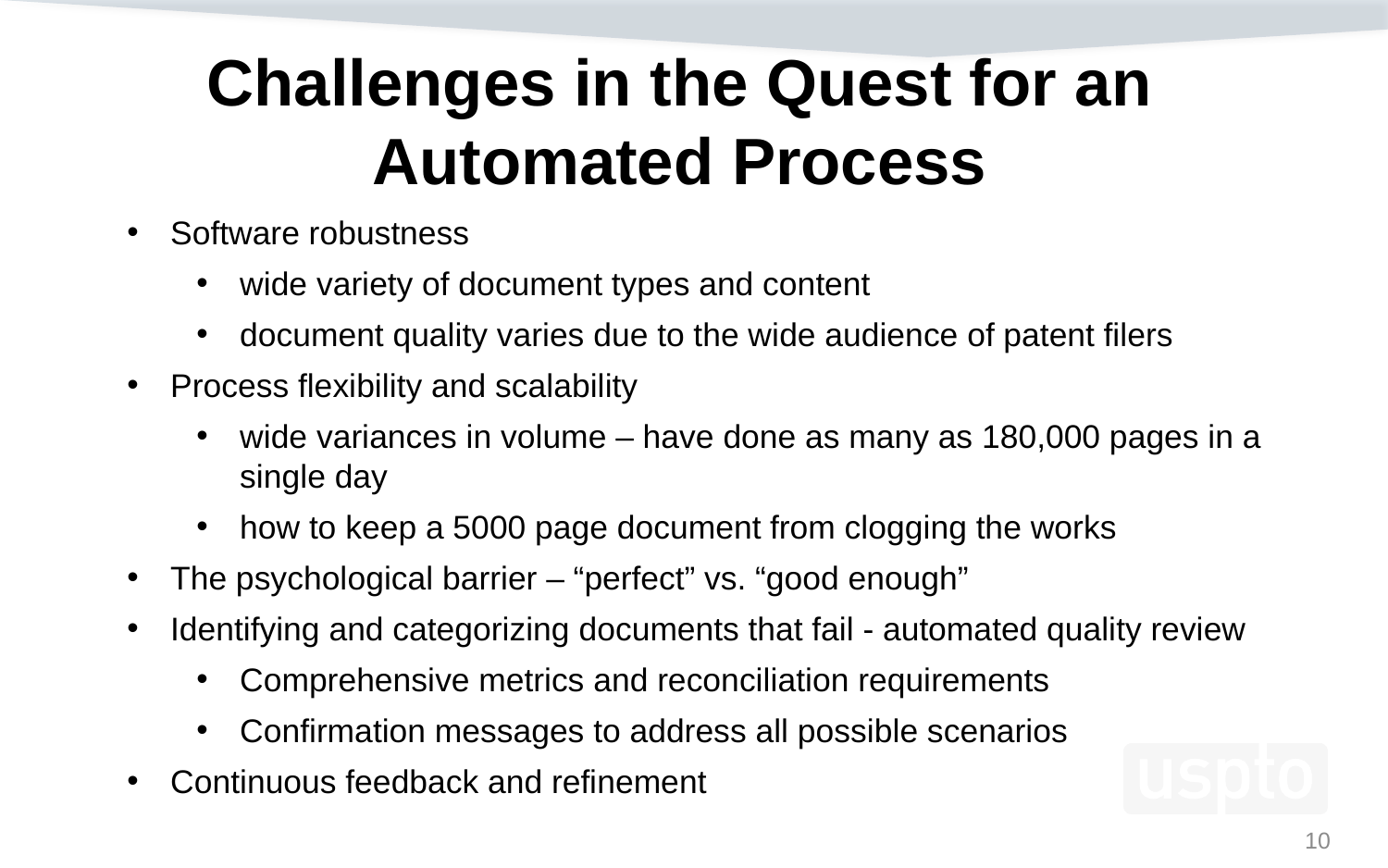

# Challenges in the Quest for an Automated Process
Software robustness
wide variety of document types and content
document quality varies due to the wide audience of patent filers
Process flexibility and scalability
wide variances in volume – have done as many as 180,000 pages in a single day
how to keep a 5000 page document from clogging the works
The psychological barrier – “perfect” vs. “good enough”
Identifying and categorizing documents that fail - automated quality review
Comprehensive metrics and reconciliation requirements
Confirmation messages to address all possible scenarios
Continuous feedback and refinement
10